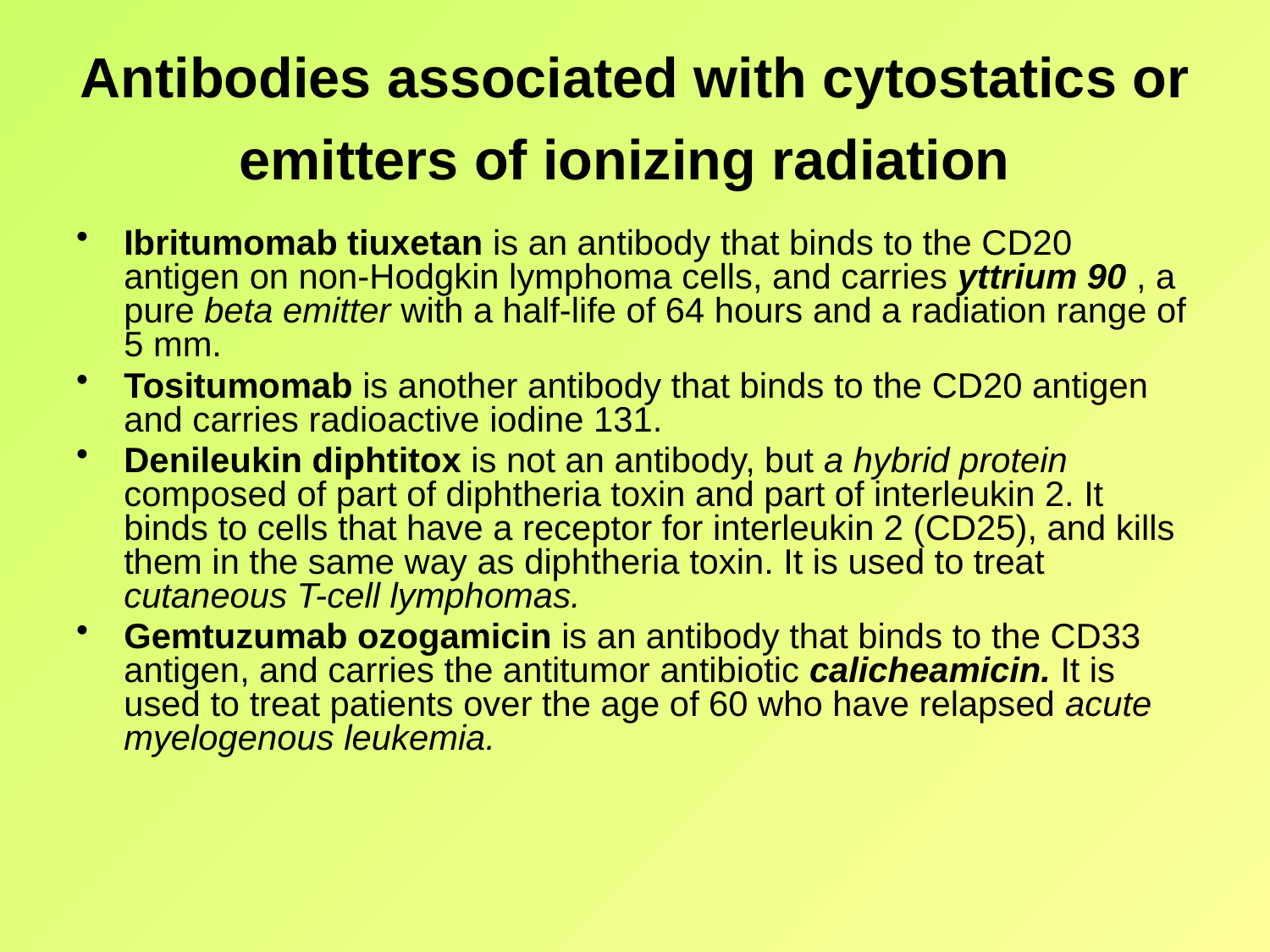

# Antibodies associated with cytostatics or emitters of ionizing radiation
Ibritumomab tiuxetan is an antibody that binds to the CD20 antigen on non-Hodgkin lymphoma cells, and carries yttrium 90 , a pure beta emitter with a half-life of 64 hours and a radiation range of 5 mm.
Tositumomab is another antibody that binds to the CD20 antigen and carries radioactive iodine 131.
Denileukin diphtitox is not an antibody, but a hybrid protein composed of part of diphtheria toxin and part of interleukin 2. It binds to cells that have a receptor for interleukin 2 (CD25), and kills them in the same way as diphtheria toxin. It is used to treat cutaneous T-cell lymphomas.
Gemtuzumab ozogamicin is an antibody that binds to the CD33 antigen, and carries the antitumor antibiotic calicheamicin. It is used to treat patients over the age of 60 who have relapsed acute myelogenous leukemia.